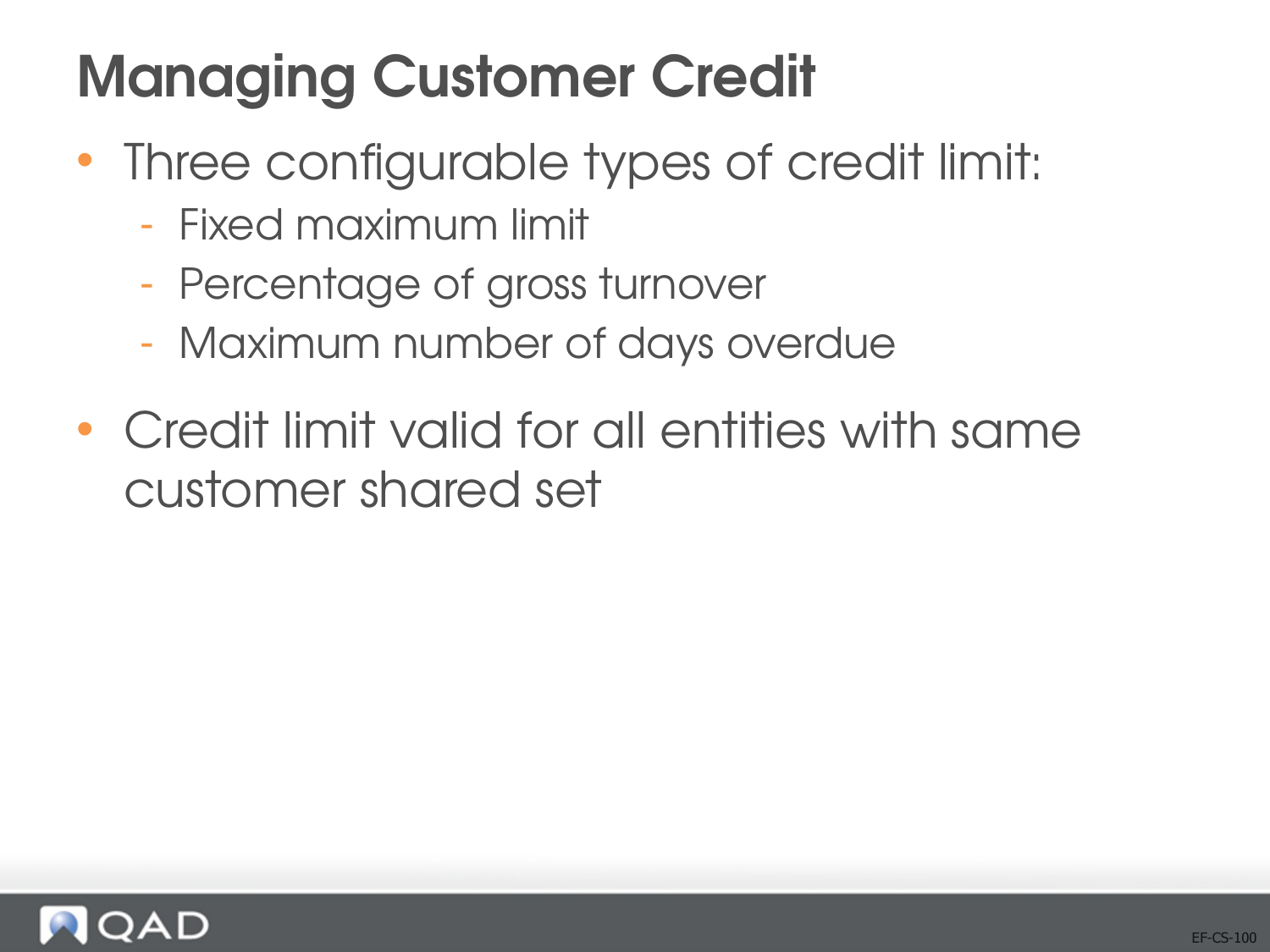

# Managing Customer Credit
Three configurable types of credit limit:
Fixed maximum limit
Percentage of gross turnover
Maximum number of days overdue
Credit limit valid for all entities with same customer shared set

EF-CS-100